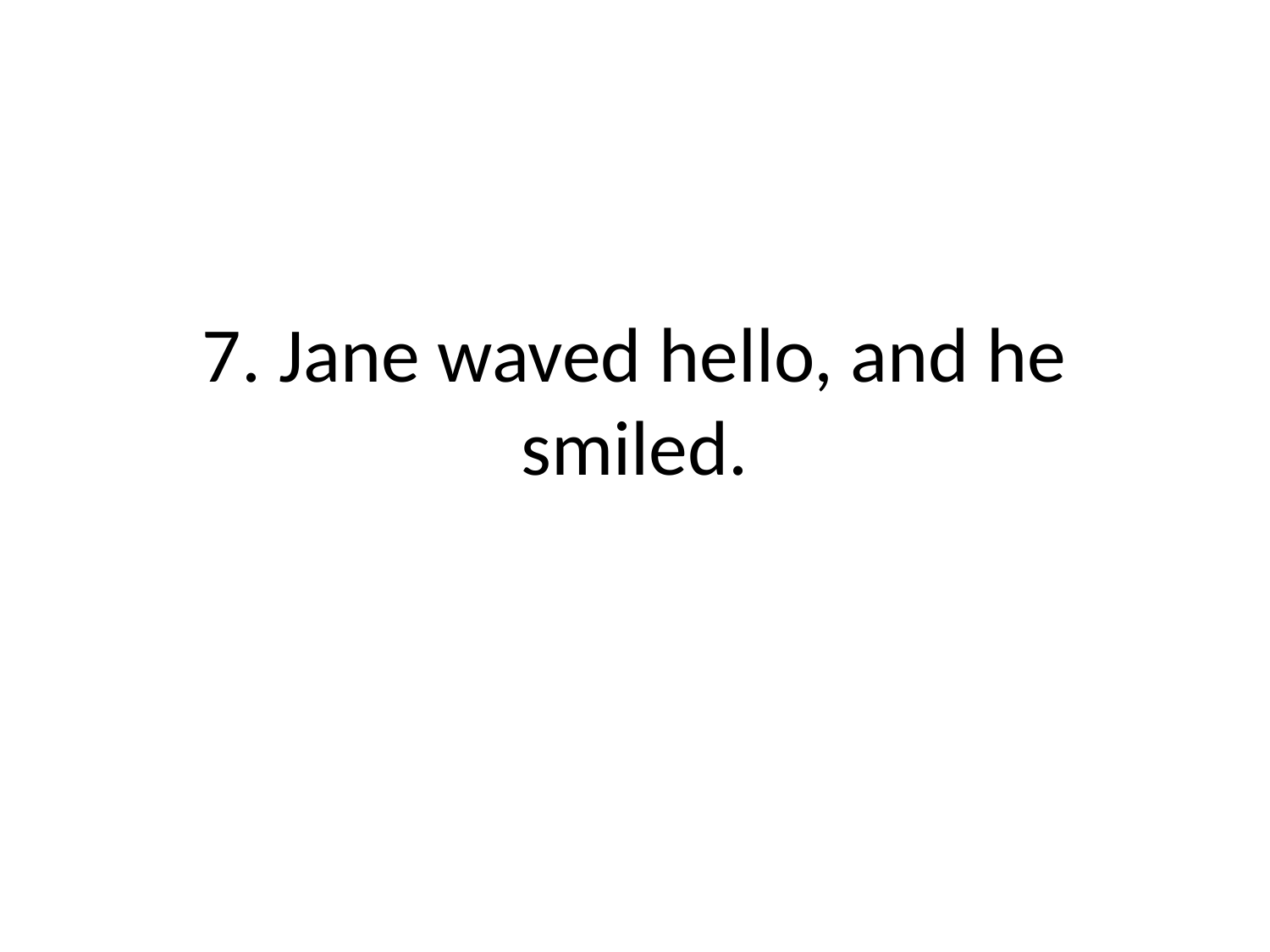

# 7. Jane waved hello, and he smiled.